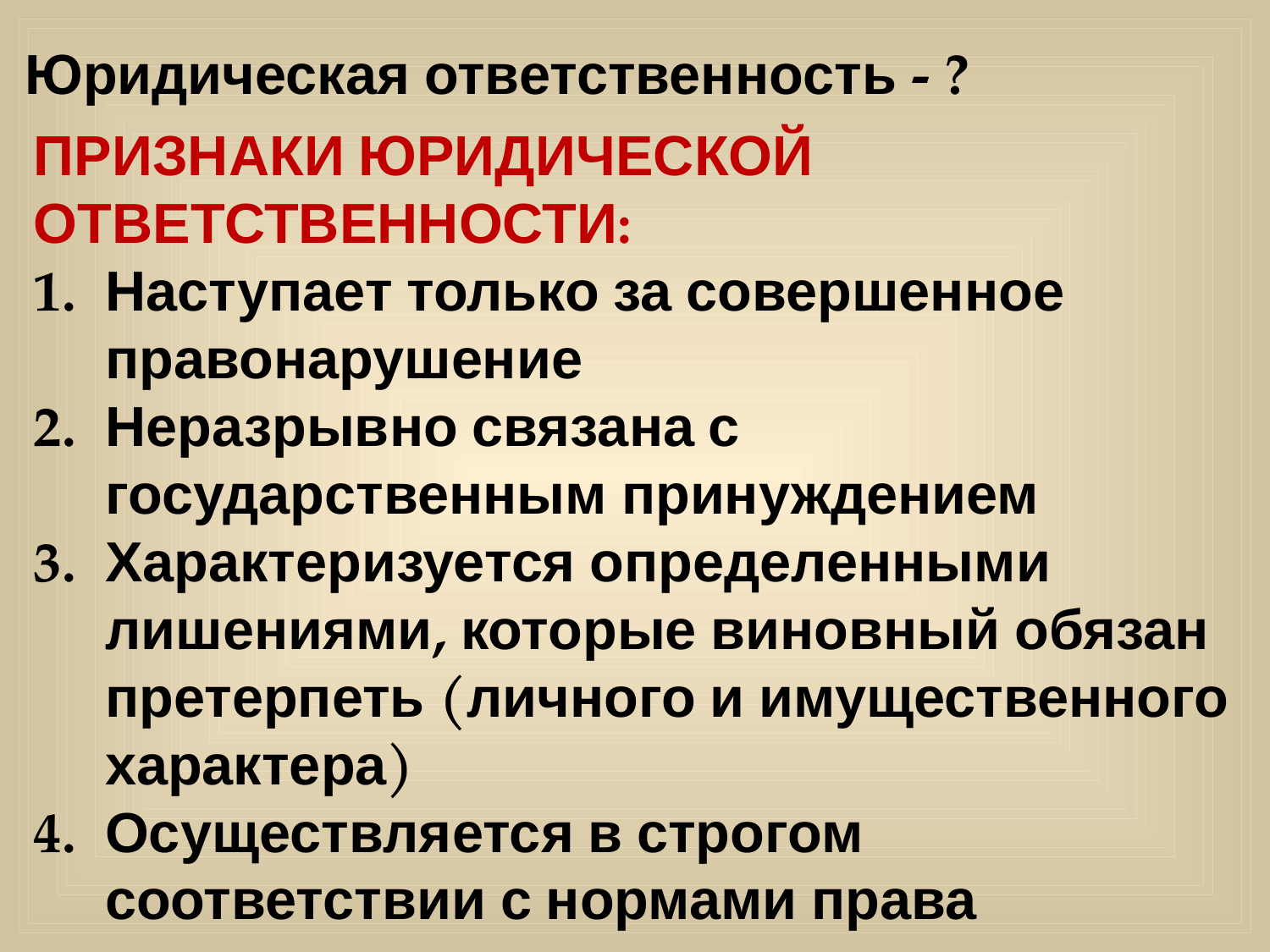

Юридическая ответственность - ?
ПРИЗНАКИ ЮРИДИЧЕСКОЙ ОТВЕТСТВЕННОСТИ:
Наступает только за совершенное правонарушение
Неразрывно связана с государственным принуждением
Характеризуется определенными лишениями, которые виновный обязан претерпеть (личного и имущественного характера)
Осуществляется в строгом соответствии с нормами права